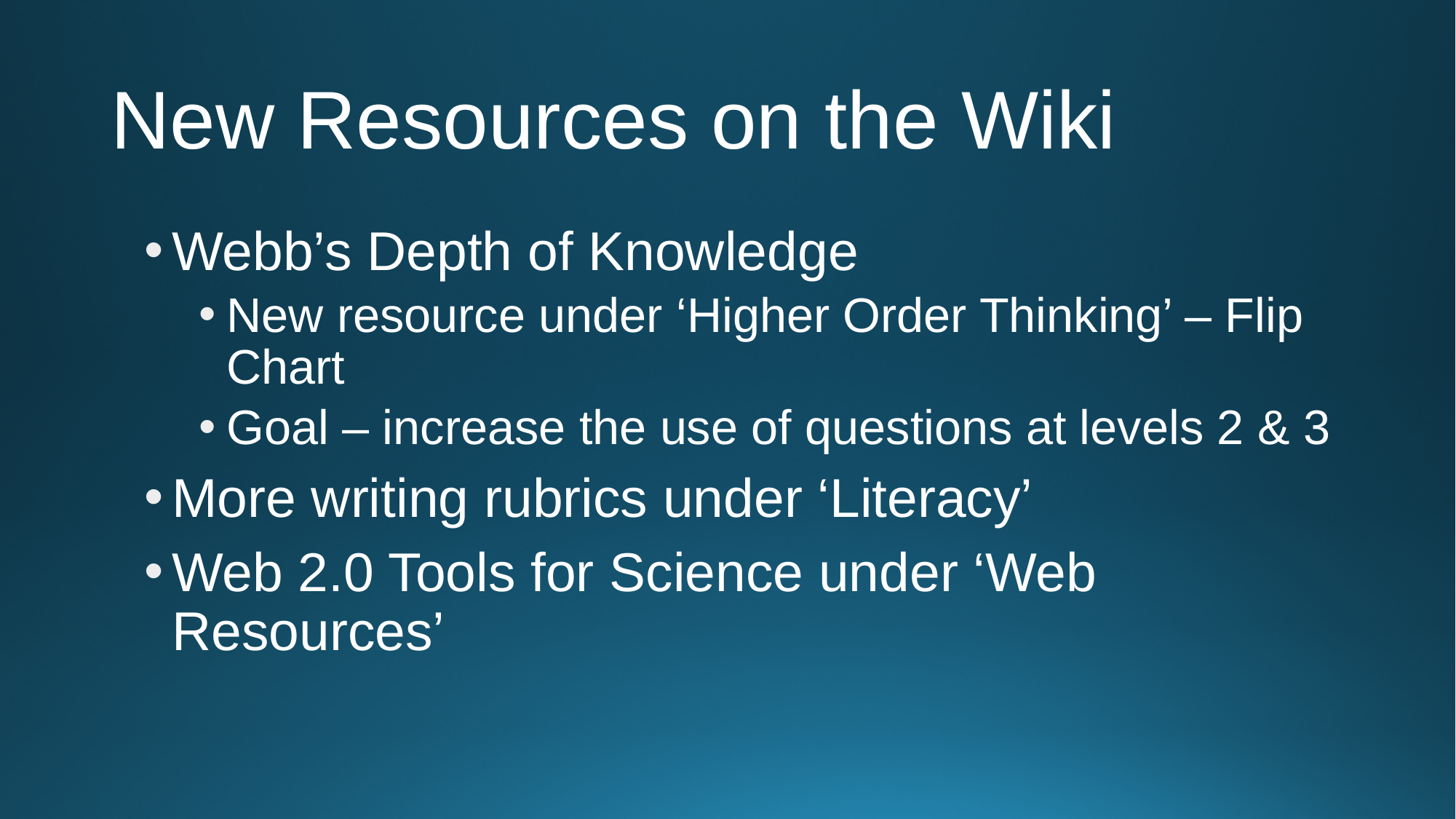

# New Resources on the Wiki
Webb’s Depth of Knowledge
New resource under ‘Higher Order Thinking’ – Flip Chart
Goal – increase the use of questions at levels 2 & 3
More writing rubrics under ‘Literacy’
Web 2.0 Tools for Science under ‘Web Resources’